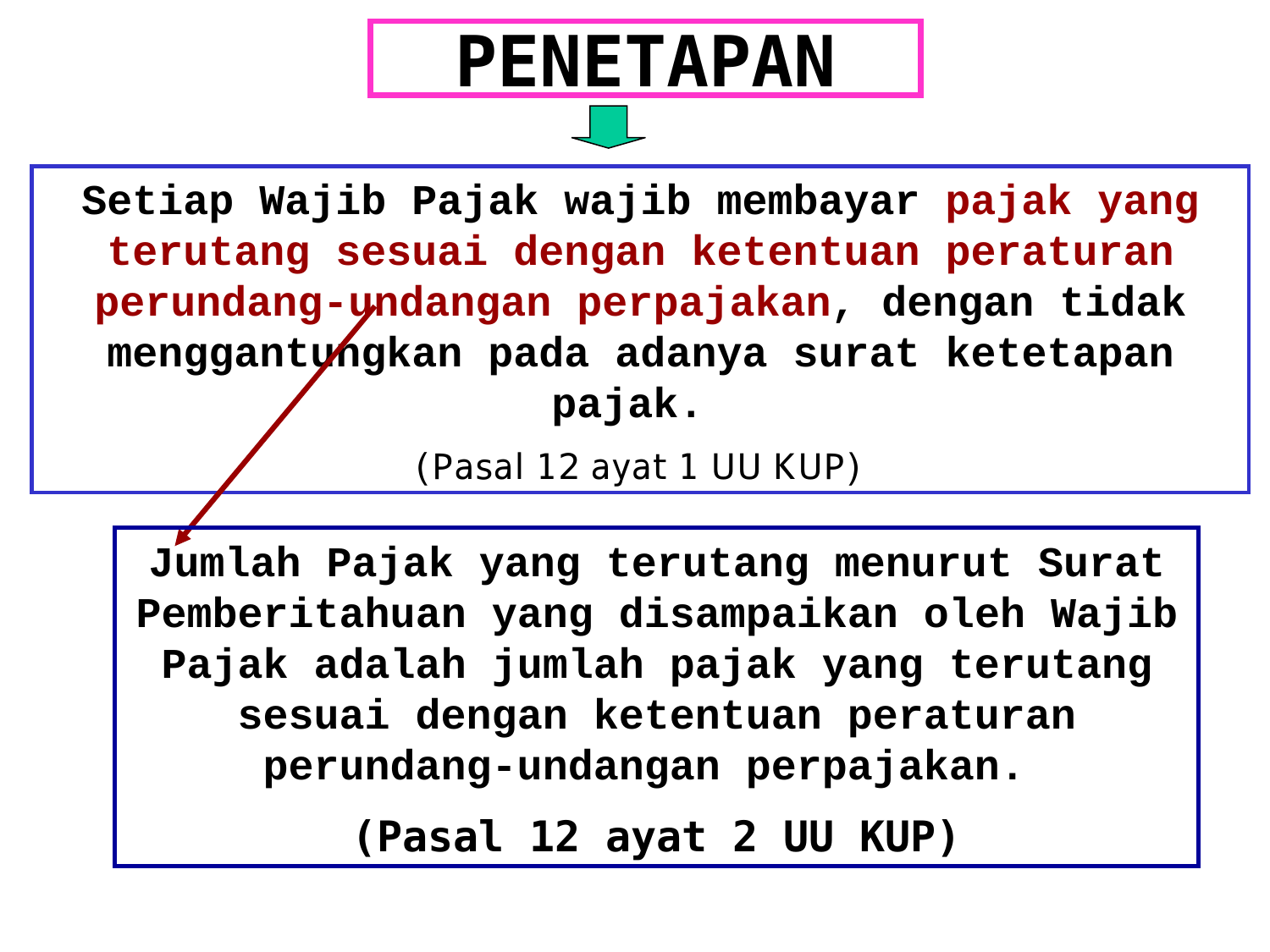

# PENETAPAN

Setiap Wajib Pajak wajib membayar pajak yang terutang sesuai dengan ketentuan peraturan perundang-undangan perpajakan, dengan tidak menggantungkan pada adanya surat ketetapan pajak.
(Pasal 12 ayat 1 UU KUP)

Jumlah Pajak yang terutang menurut Surat Pemberitahuan yang disampaikan oleh Wajib Pajak adalah jumlah pajak yang terutang sesuai dengan ketentuan peraturan perundang-undangan perpajakan.
(Pasal 12 ayat 2 UU KUP)